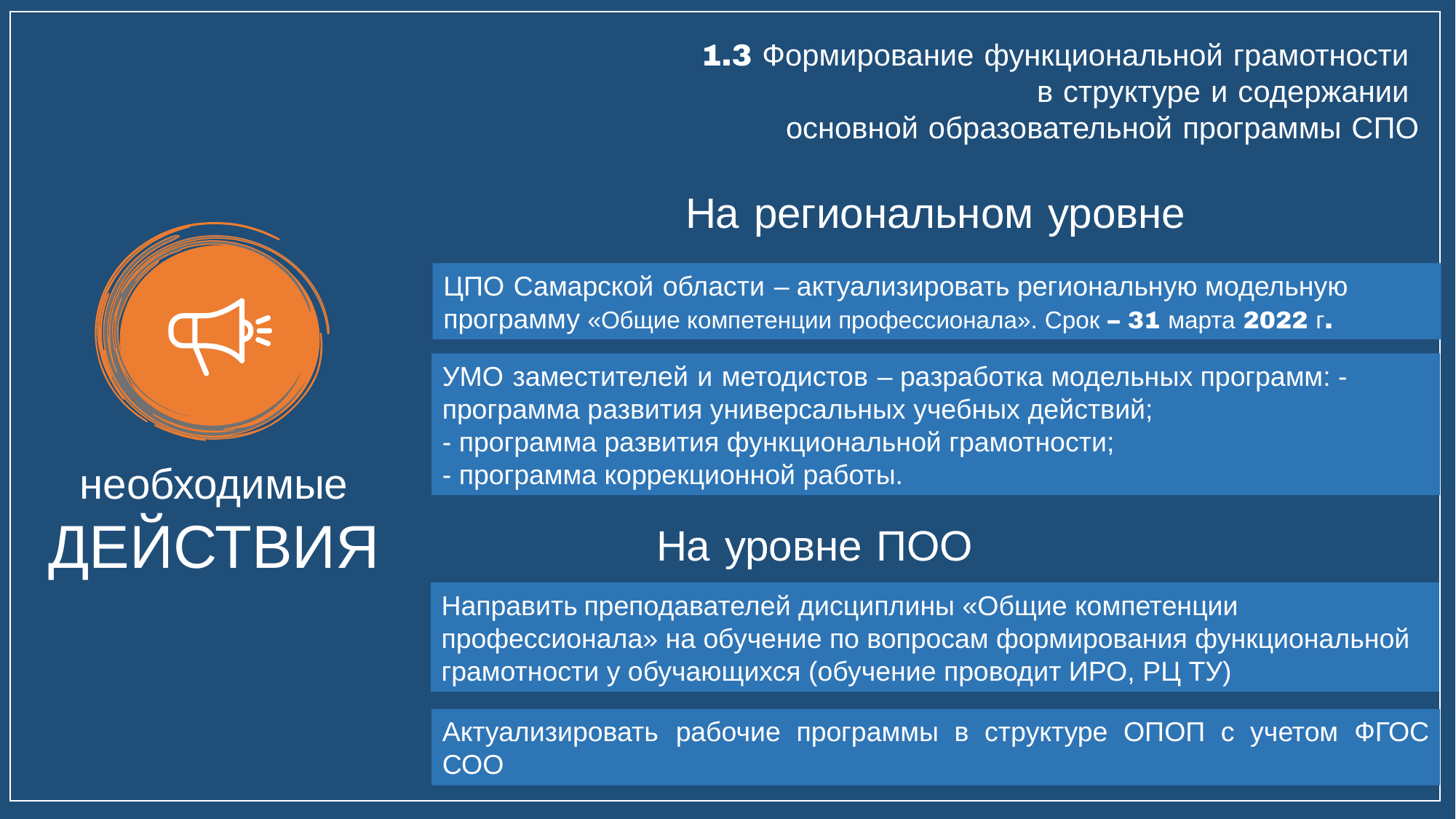

1.3 Формирование функциональной грамотности
в структуре и содержании
основной образовательной программы СПО

На региональном уровне

ЦПО Самарской области – актуализировать региональную модельную программу «Общие компетенции профессионала». Срок – 31 марта 2022 г.

УМО заместителей и методистов – разработка модельных программ: - программа развития универсальных учебных действий;
- программа развития функциональной грамотности;
- программа коррекционной работы.
необходимые
ДЕЙСТВИЯ
На уровне ПОО
Направить преподавателей дисциплины «Общие компетенции профессионала» на обучение по вопросам формирования функциональной грамотности у обучающихся (обучение проводит ИРО, РЦ ТУ)
Актуализировать рабочие программы в структуре ОПОП с учетом ФГОС СОО